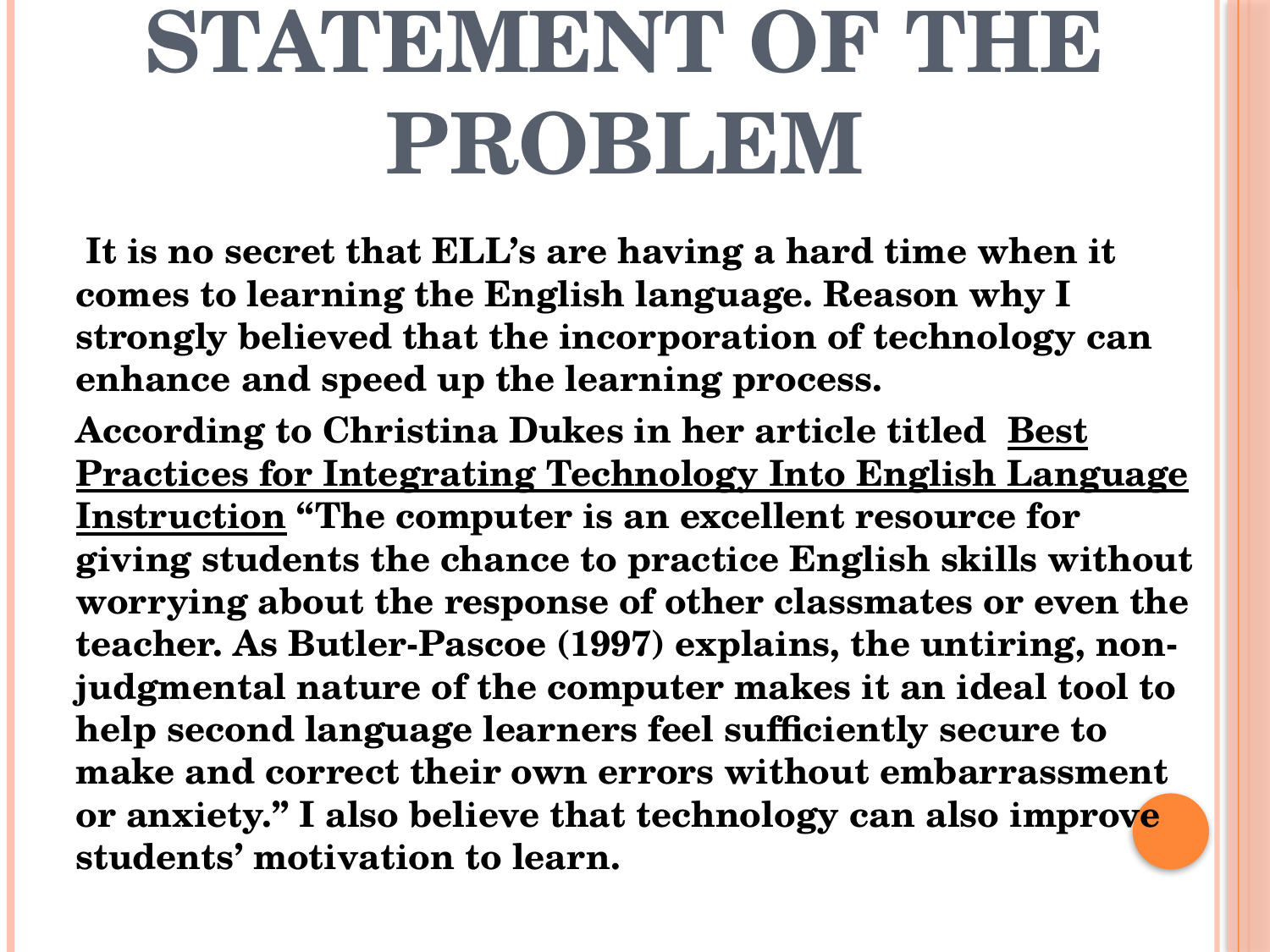

# Statement of the Problem
 It is no secret that ELL’s are having a hard time when it comes to learning the English language. Reason why I strongly believed that the incorporation of technology can enhance and speed up the learning process.
According to Christina Dukes in her article titled  Best Practices for Integrating Technology Into English Language Instruction “The computer is an excellent resource for giving students the chance to practice English skills without worrying about the response of other classmates or even the teacher. As Butler-Pascoe (1997) explains, the untiring, non-judgmental nature of the computer makes it an ideal tool to help second language learners feel sufficiently secure to make and correct their own errors without embarrassment or anxiety.” I also believe that technology can also improve students’ motivation to learn.